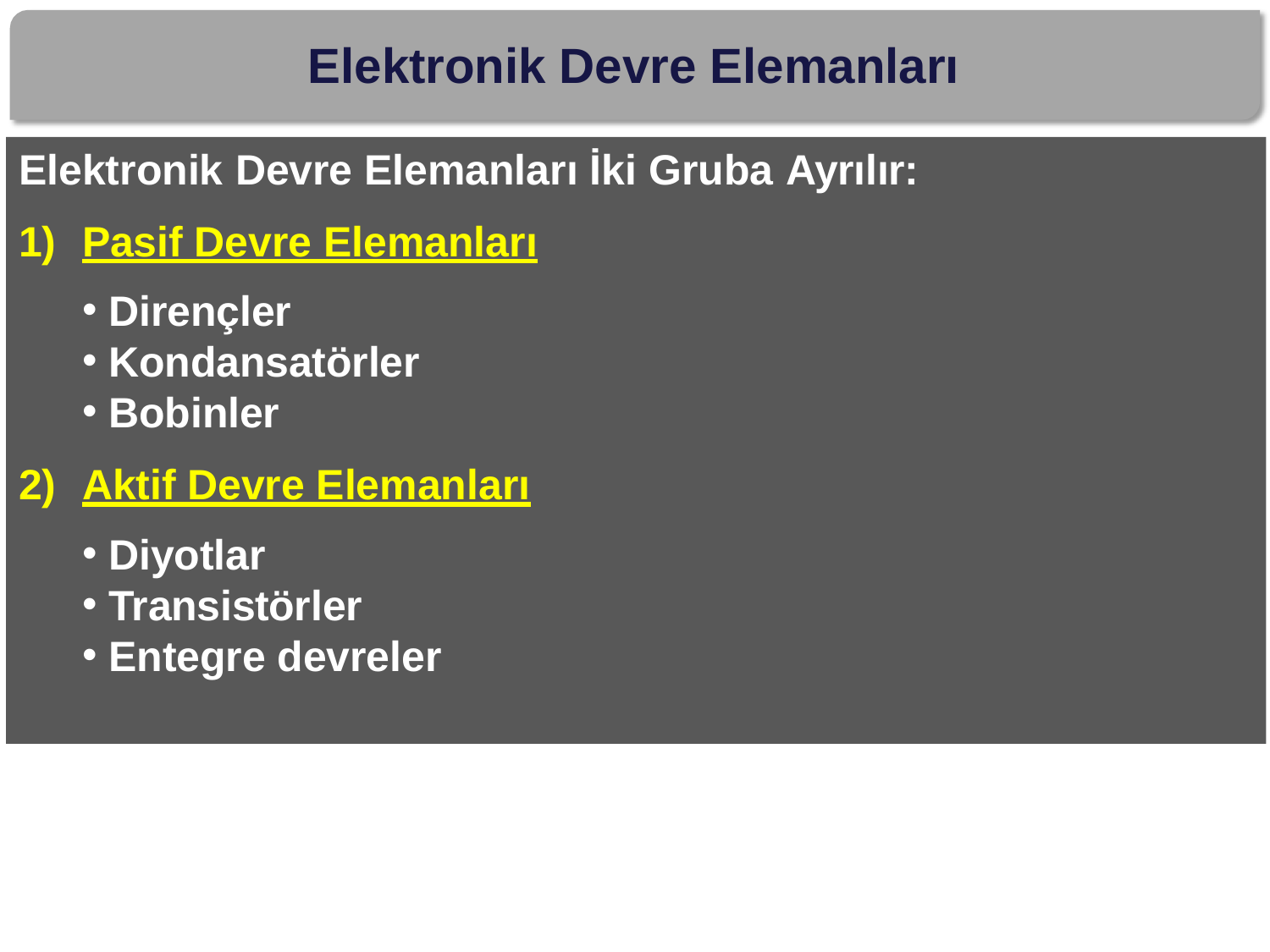

# Elektronik Devre Elemanları

Elektronik Devre Elemanları İki Gruba Ayrılır:
Pasif Devre Elemanları
Dirençler
Kondansatörler
Bobinler
Aktif Devre Elemanları
Diyotlar
Transistörler
Entegre devreler